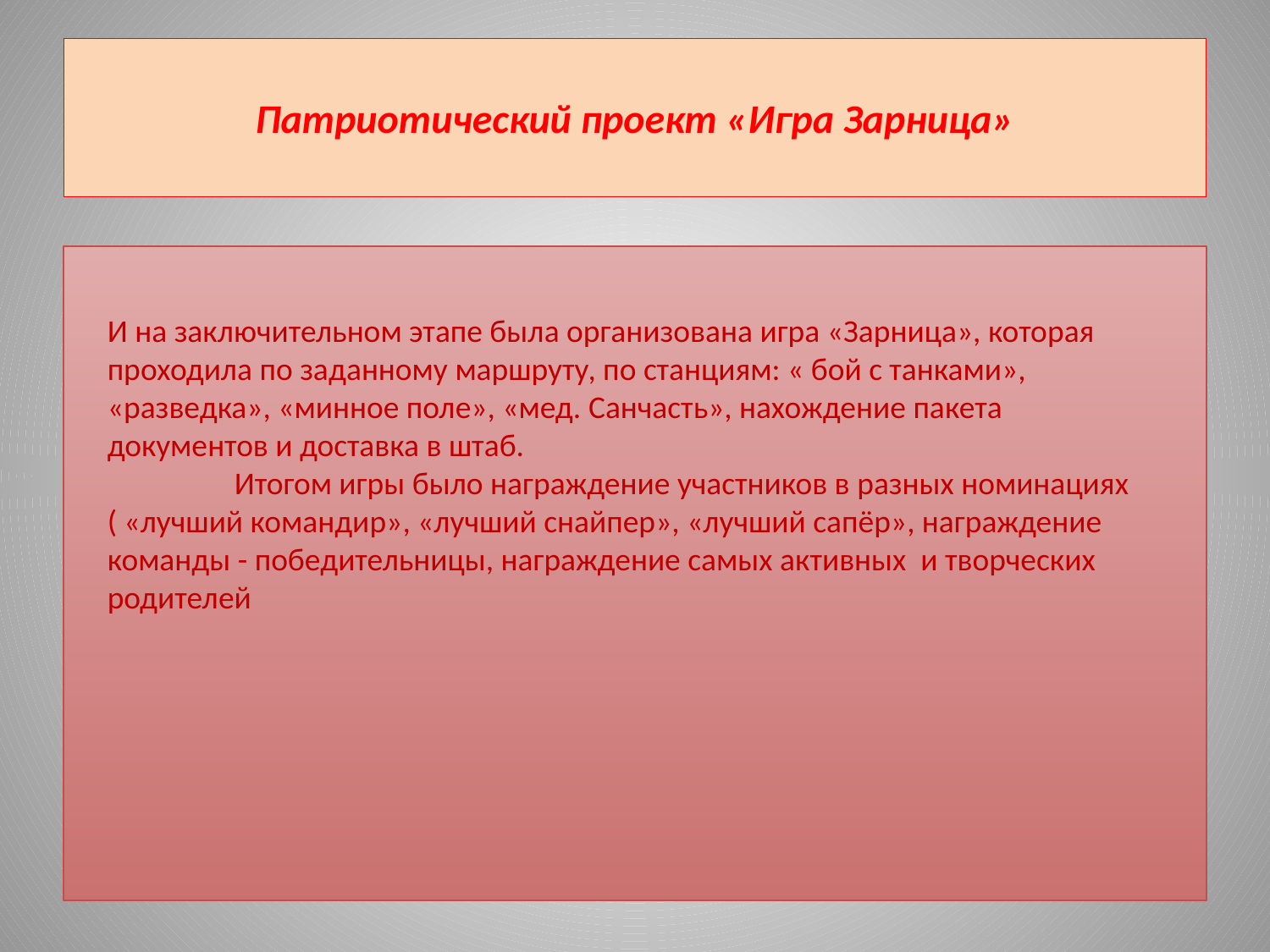

# Патриотический проект «Игра Зарница»

И на заключительном этапе была организована игра «Зарница», которая проходила по заданному маршруту, по станциям: « бой с танками», «разведка», «минное поле», «мед. Санчасть», нахождение пакета документов и доставка в штаб.
 	Итогом игры было награждение участников в разных номинациях ( «лучший командир», «лучший снайпер», «лучший сапёр», награждение команды - победительницы, награждение самых активных  и творческих родителей